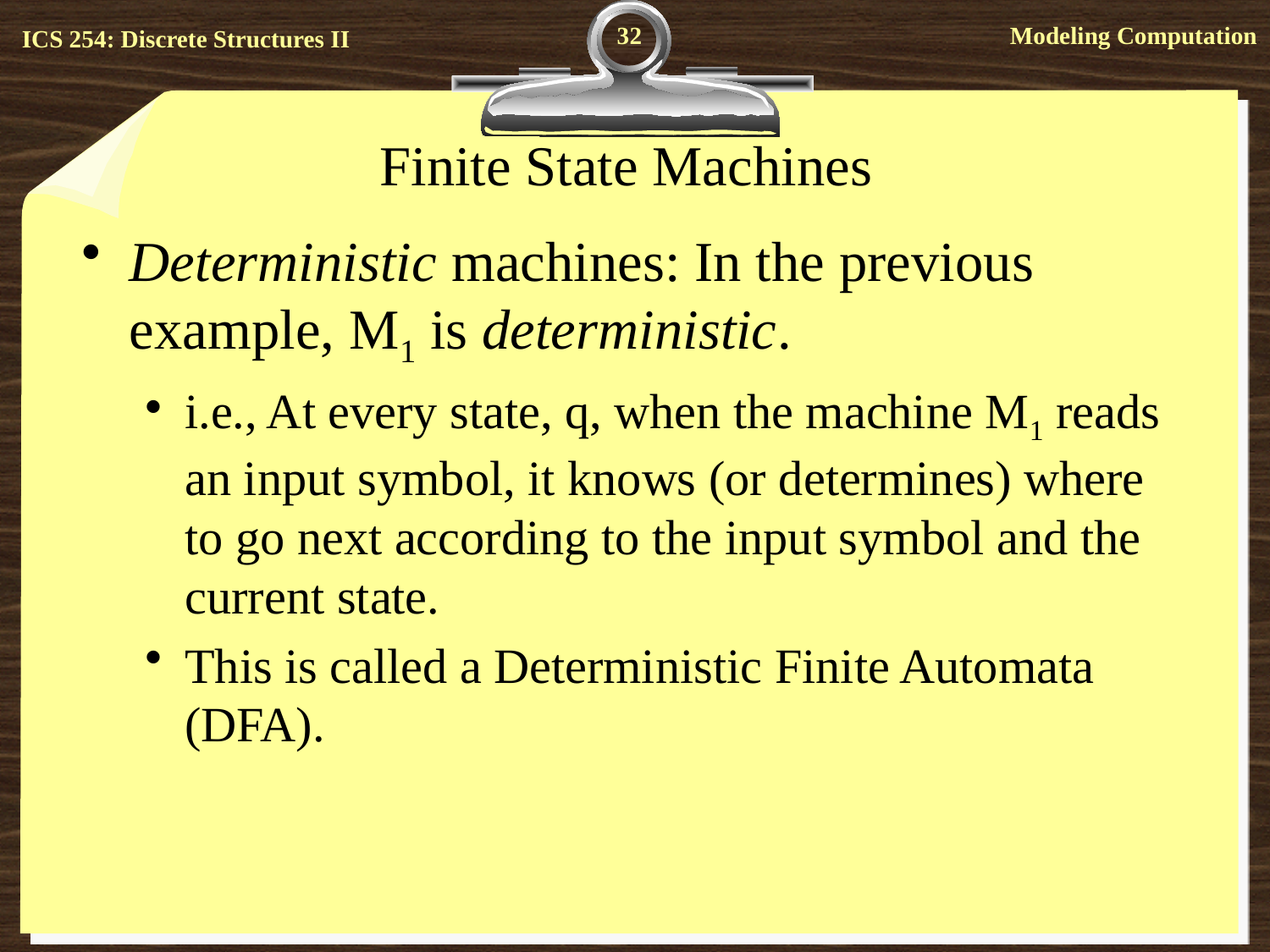

32
# Finite State Machines
Deterministic machines: In the previous example, M1 is deterministic.
i.e., At every state, q, when the machine M1 reads an input symbol, it knows (or determines) where to go next according to the input symbol and the current state.
This is called a Deterministic Finite Automata (DFA).